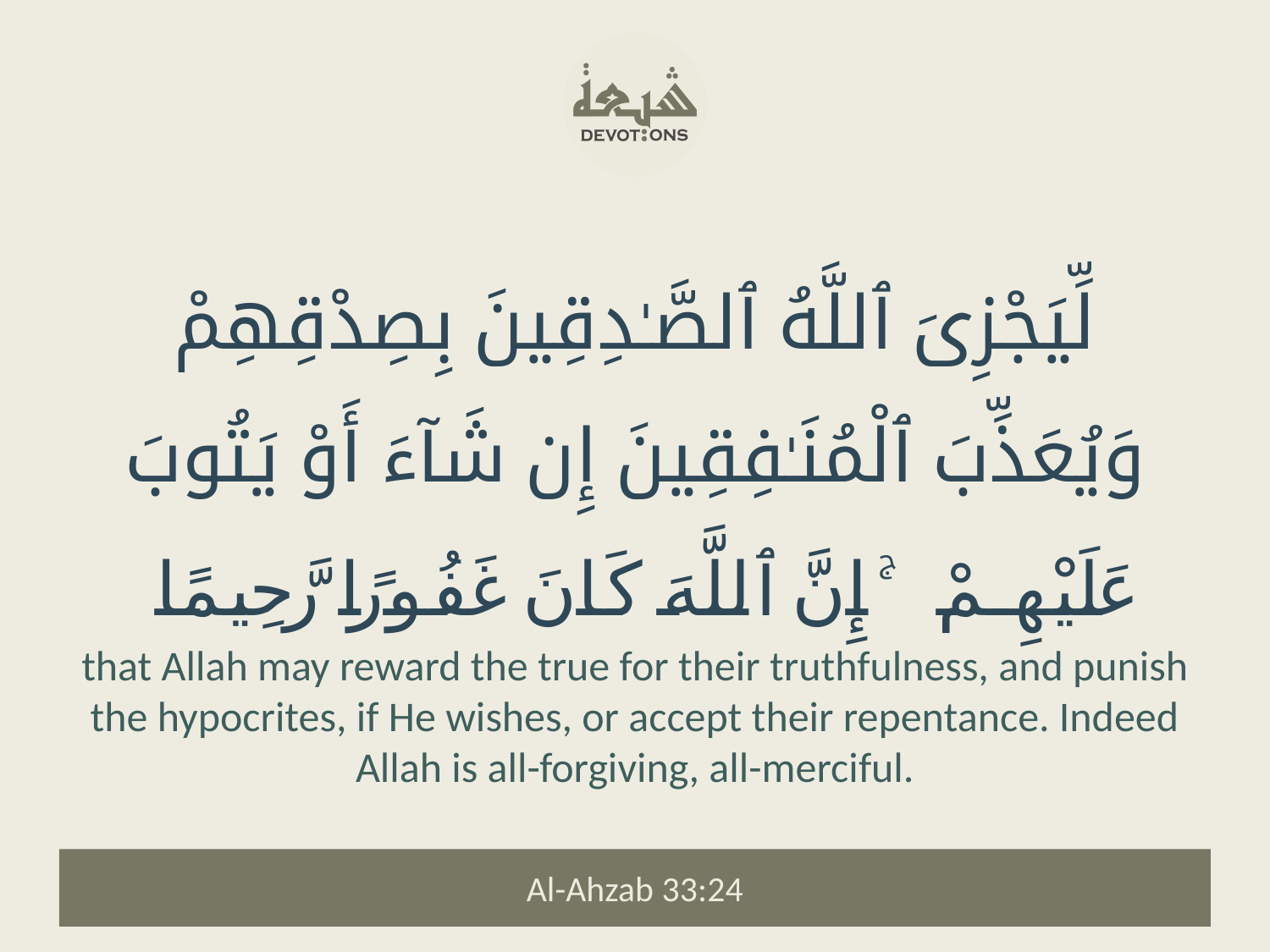

لِّيَجْزِىَ ٱللَّهُ ٱلصَّـٰدِقِينَ بِصِدْقِهِمْ وَيُعَذِّبَ ٱلْمُنَـٰفِقِينَ إِن شَآءَ أَوْ يَتُوبَ عَلَيْهِمْ ۚ إِنَّ ٱللَّهَ كَانَ غَفُورًا رَّحِيمًا
that Allah may reward the true for their truthfulness, and punish the hypocrites, if He wishes, or accept their repentance. Indeed Allah is all-forgiving, all-merciful.
Al-Ahzab 33:24